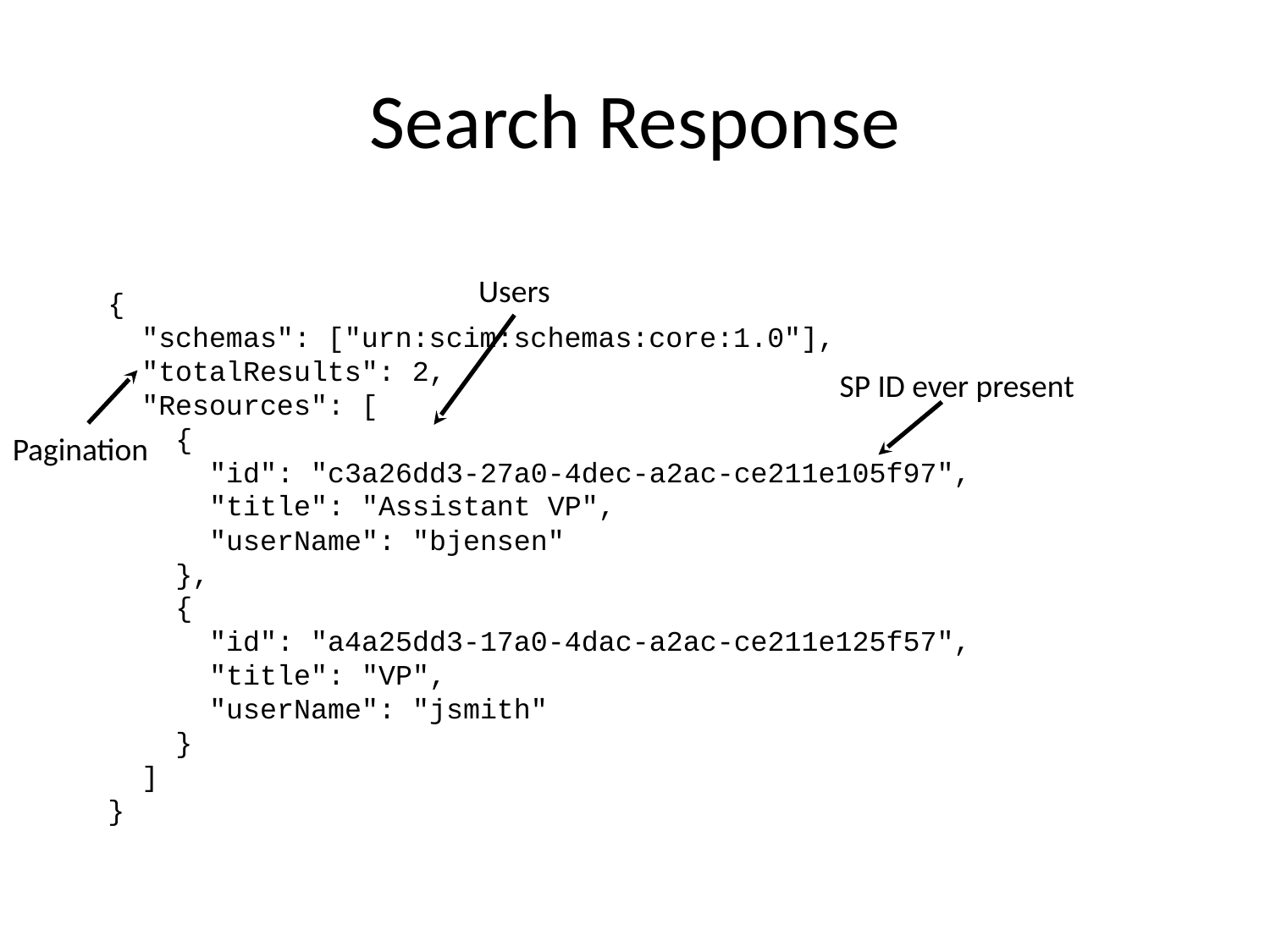

# Search Response
Users
{
  "schemas": ["urn:scim:schemas:core:1.0"],
  "totalResults": 2,
  "Resources": [
    {
      "id": "c3a26dd3-27a0-4dec-a2ac-ce211e105f97",
      "title": "Assistant VP",
      "userName": "bjensen"
    },
    {
      "id": "a4a25dd3-17a0-4dac-a2ac-ce211e125f57",
      "title": "VP",
      "userName": "jsmith"
    }
  ]
}
SP ID ever present
Pagination